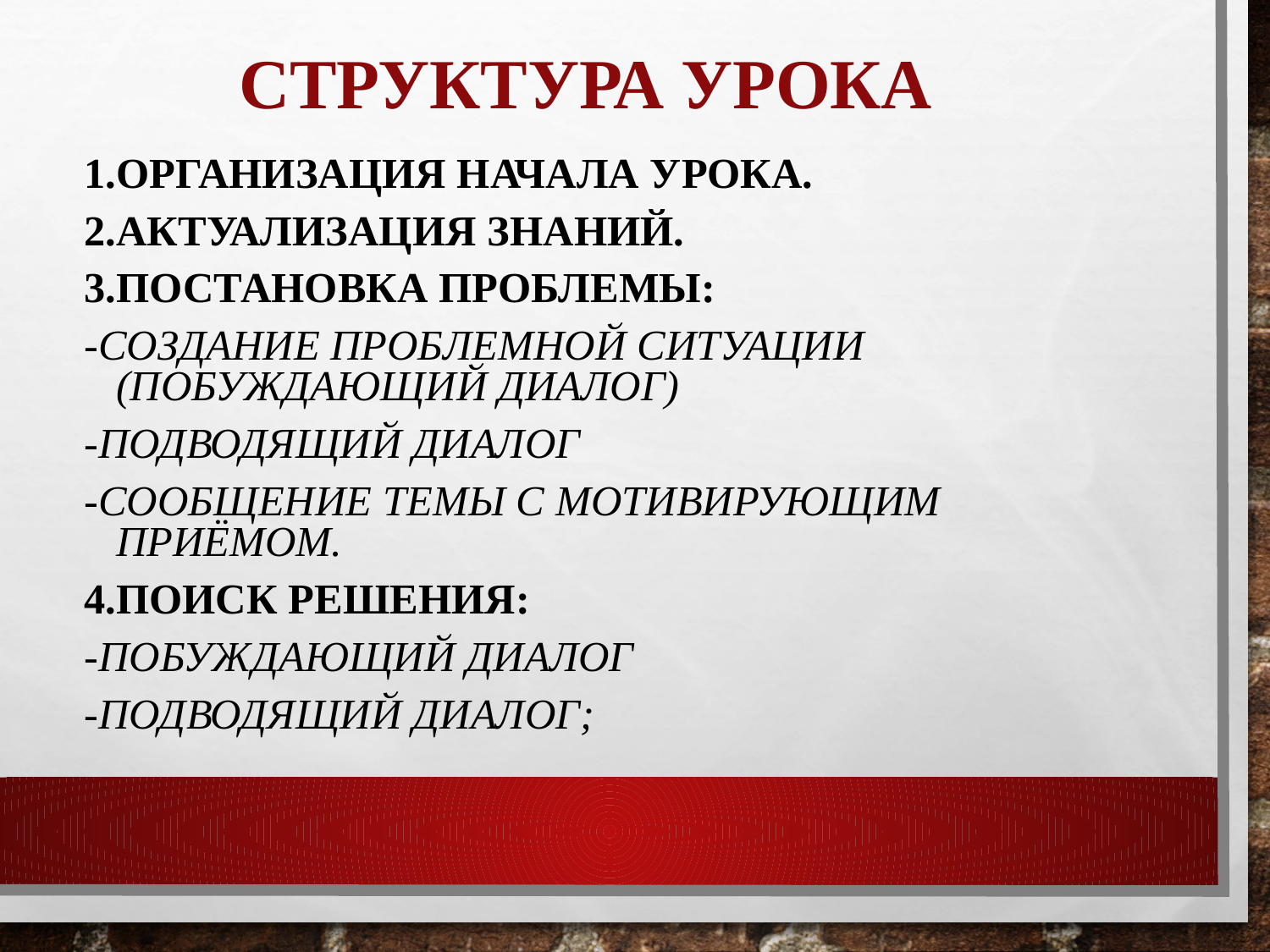

# Структура урока
1.Организация начала урока.
2.Актуализация знаний.
3.Постановка проблемы:
-создание проблемной ситуации (побуждающий диалог)
-подводящий диалог
-сообщение темы с мотивирующим приёмом.
4.Поиск решения:
-побуждающий диалог
-подводящий диалог;